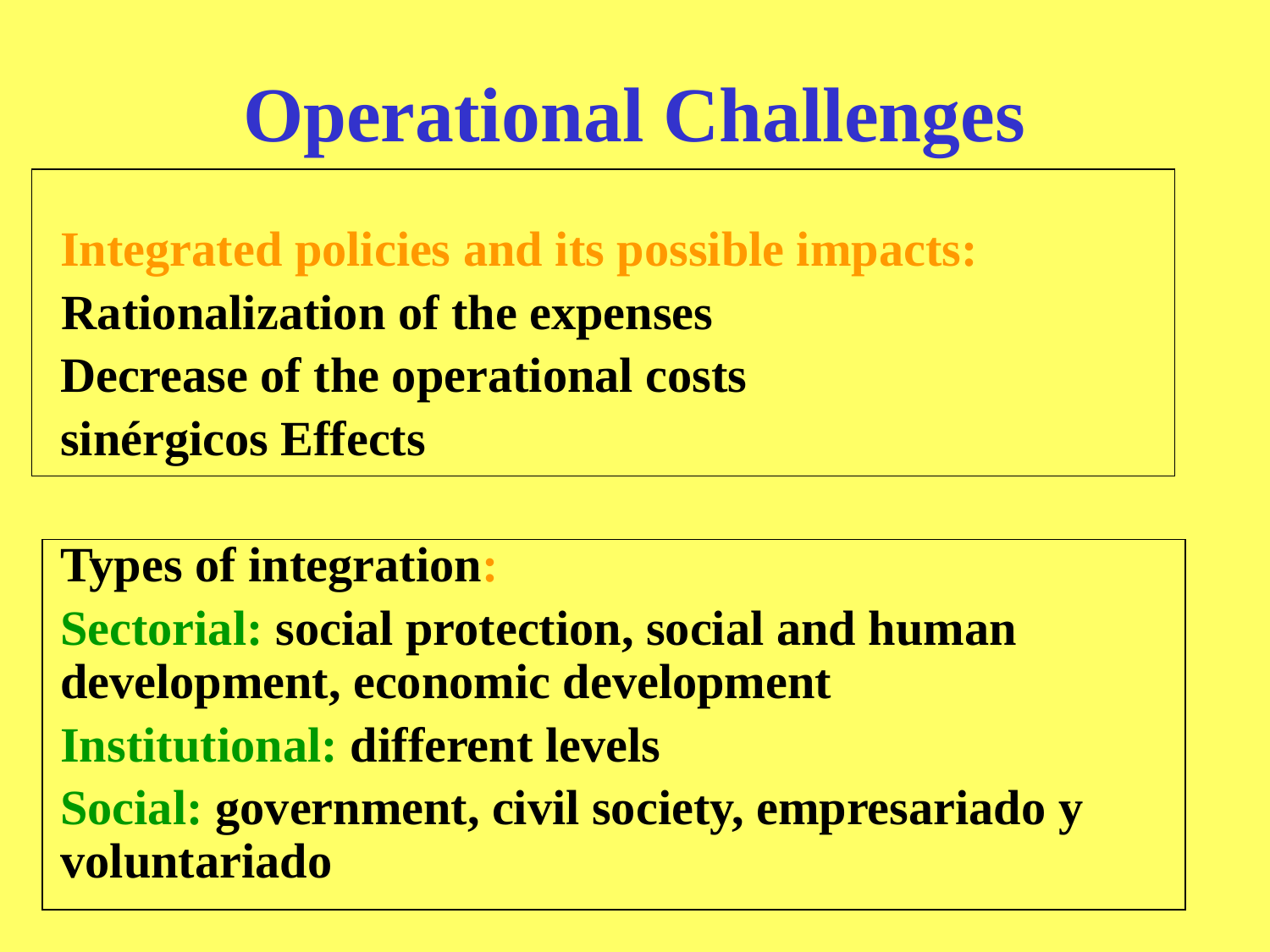

# Operational Challenges

	Integrated policies and its possible impacts:
    Rationalization of the expenses
	Decrease of the operational costs
	sinérgicos Effects

	Types of integration:
	Sectorial: social protection, social and human development, economic development
	Institutional: different levels
	Social: government, civil society, empresariado y voluntariado